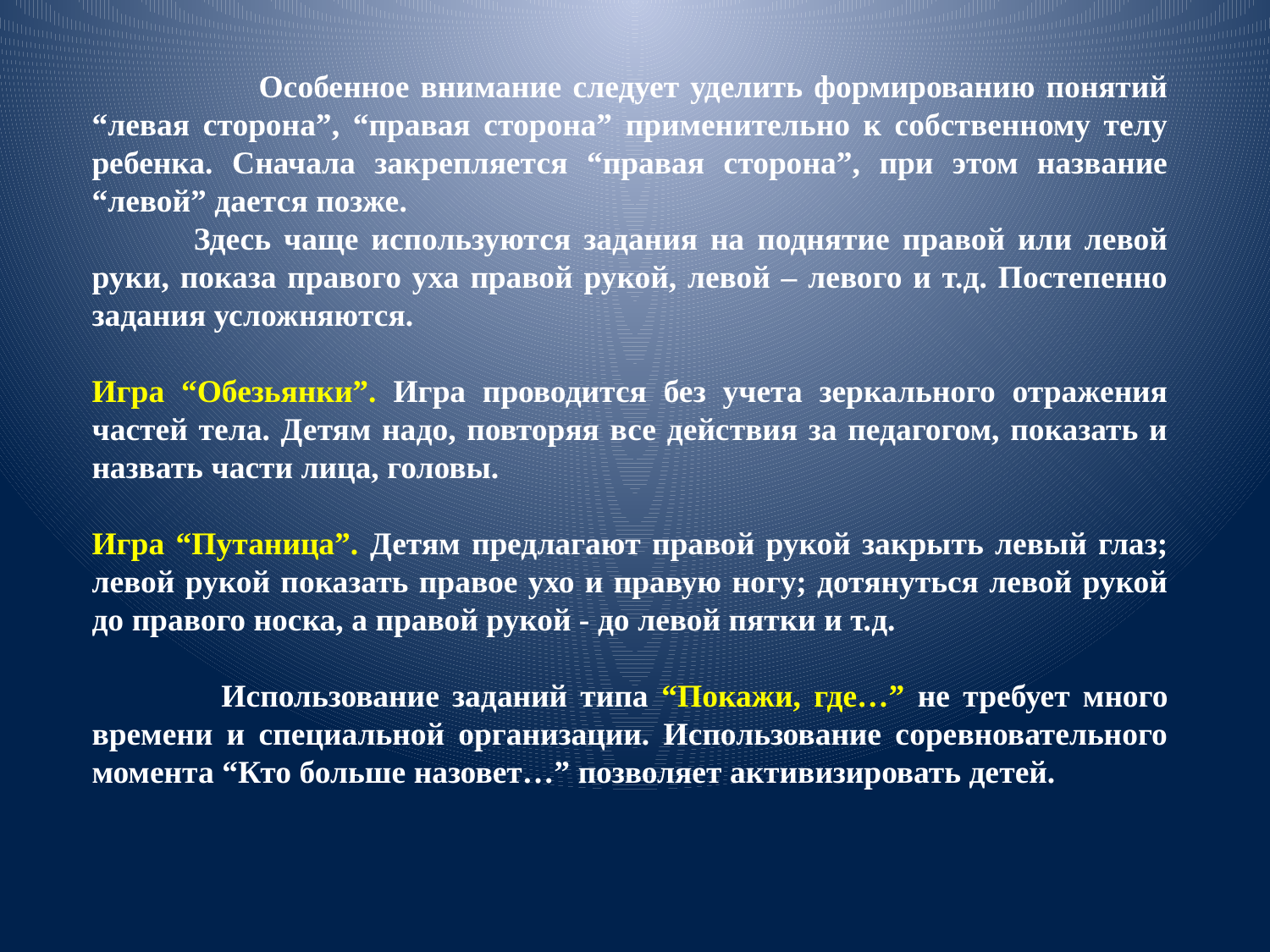

Особенное внимание следует уделить формированию понятий “левая сторона”, “правая сторона” применительно к собственному телу ребенка. Сначала закрепляется “правая сторона”, при этом название “левой” дается позже.
        Здесь чаще используются задания на поднятие правой или левой руки, показа правого уха правой рукой, левой – левого и т.д. Постепенно задания усложняются.

Игра “Обезьянки”. Игра проводится без учета зеркального отражения частей тела. Детям надо, повторяя все действия за педагогом, показать и назвать части лица, головы.

Игра “Путаница”. Детям предлагают правой рукой закрыть левый глаз; левой рукой показать правое ухо и правую ногу; дотянуться левой рукой до правого носка, а правой рукой - до левой пятки и т.д.

          Использование заданий типа “Покажи, где…” не требует много времени и специальной организации. Использование соревновательного момента “Кто больше назовет…” позволяет активизировать детей.